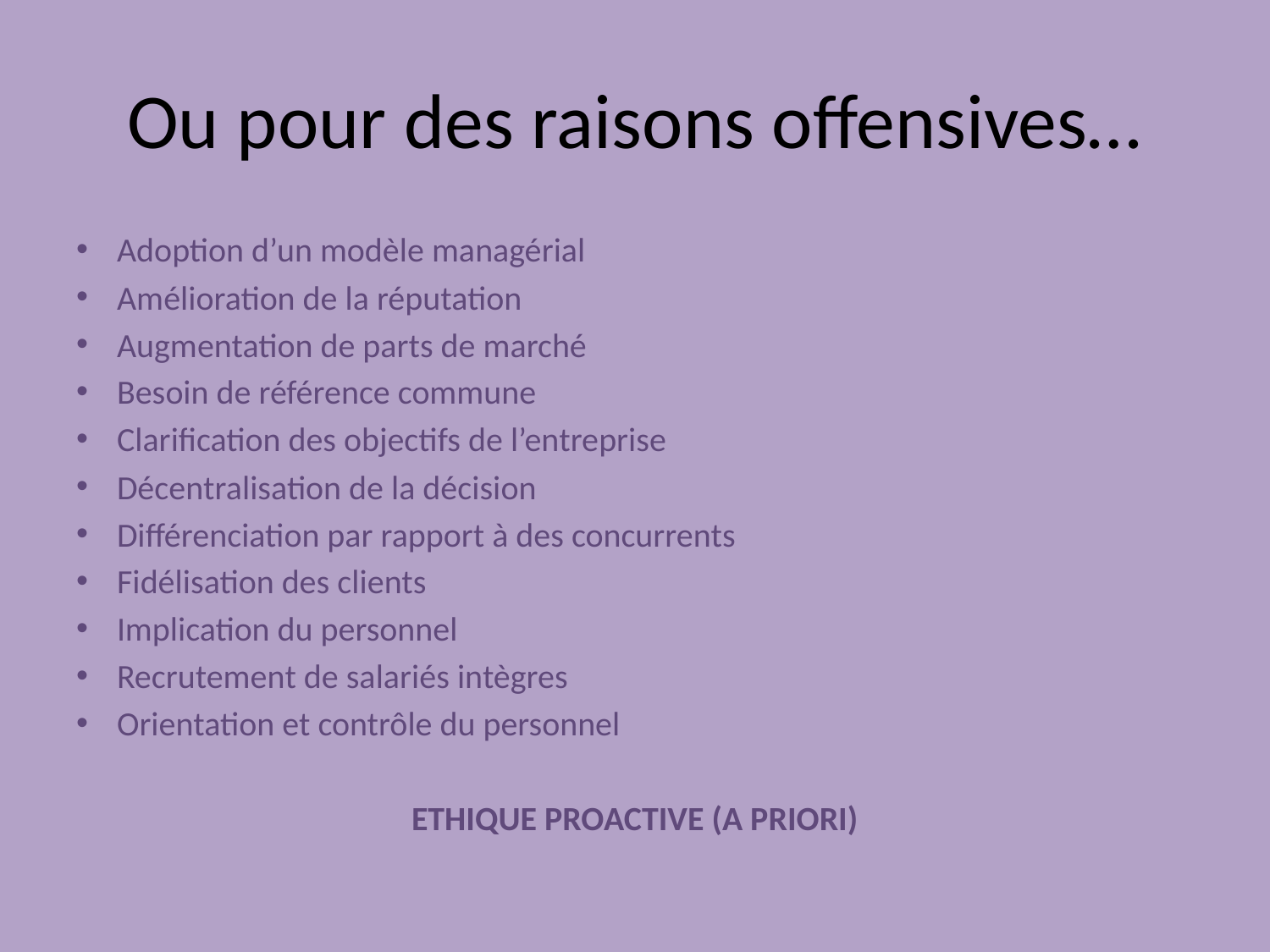

# Ou pour des raisons offensives…
Adoption d’un modèle managérial
Amélioration de la réputation
Augmentation de parts de marché
Besoin de référence commune
Clarification des objectifs de l’entreprise
Décentralisation de la décision
Différenciation par rapport à des concurrents
Fidélisation des clients
Implication du personnel
Recrutement de salariés intègres
Orientation et contrôle du personnel

ETHIQUE PROACTIVE (A PRIORI)